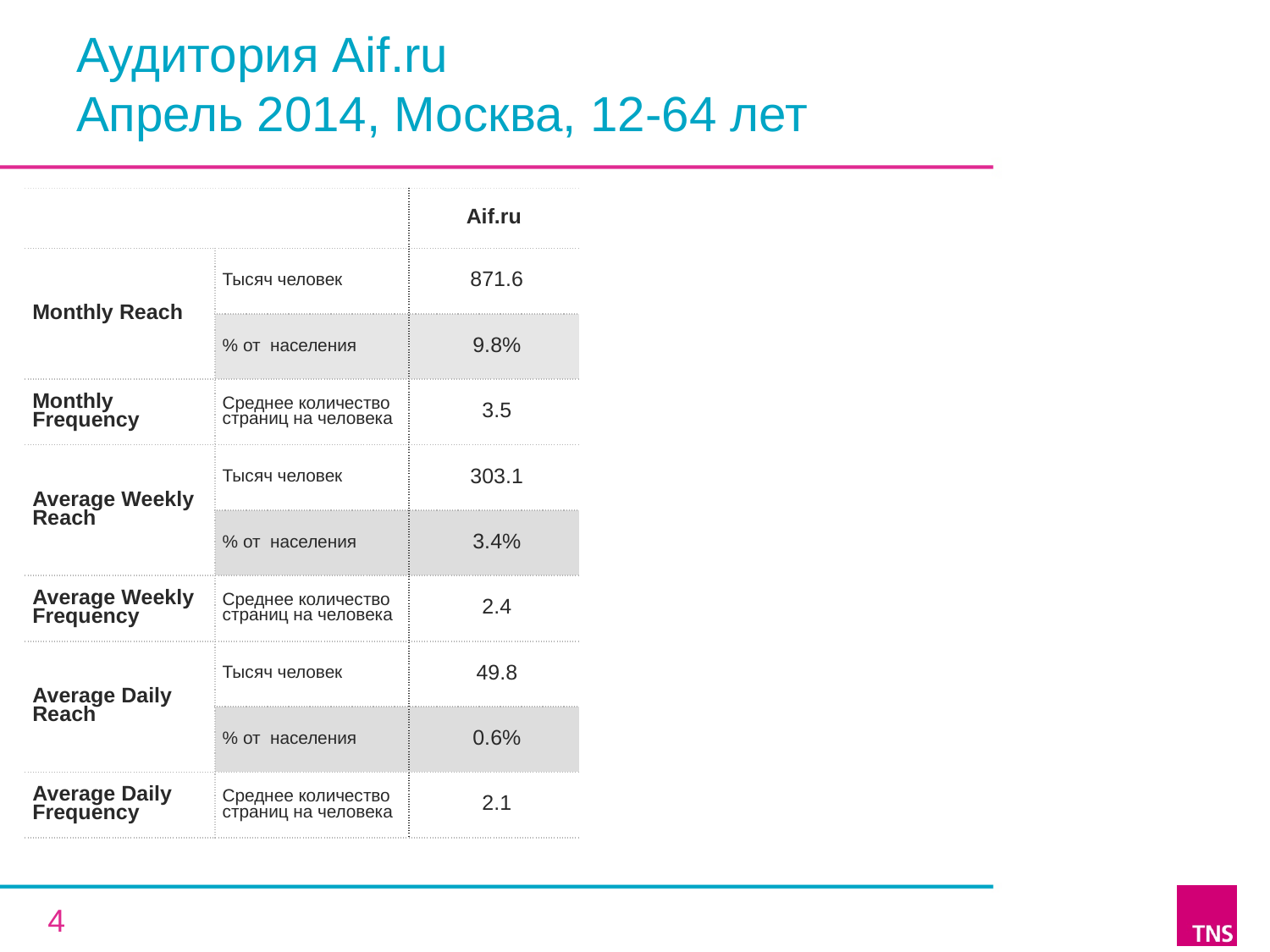

# Аудитория Aif.ru Апрель 2014, Москва, 12-64 лет
|  |  | Aif.ru |
| --- | --- | --- |
| Monthly Reach | Тысяч человек | 871.6 |
|  | % от населения | 9.8% |
| Monthly Frequency | Среднее количество страниц на человека | 3.5 |
| Average Weekly Reach | Тысяч человек | 303.1 |
|  | % от населения | 3.4% |
| Average Weekly Frequency | Среднее количество страниц на человека | 2.4 |
| Average Daily Reach | Тысяч человек | 49.8 |
|  | % от населения | 0.6% |
| Average Daily Frequency | Среднее количество страниц на человека | 2.1 |

4